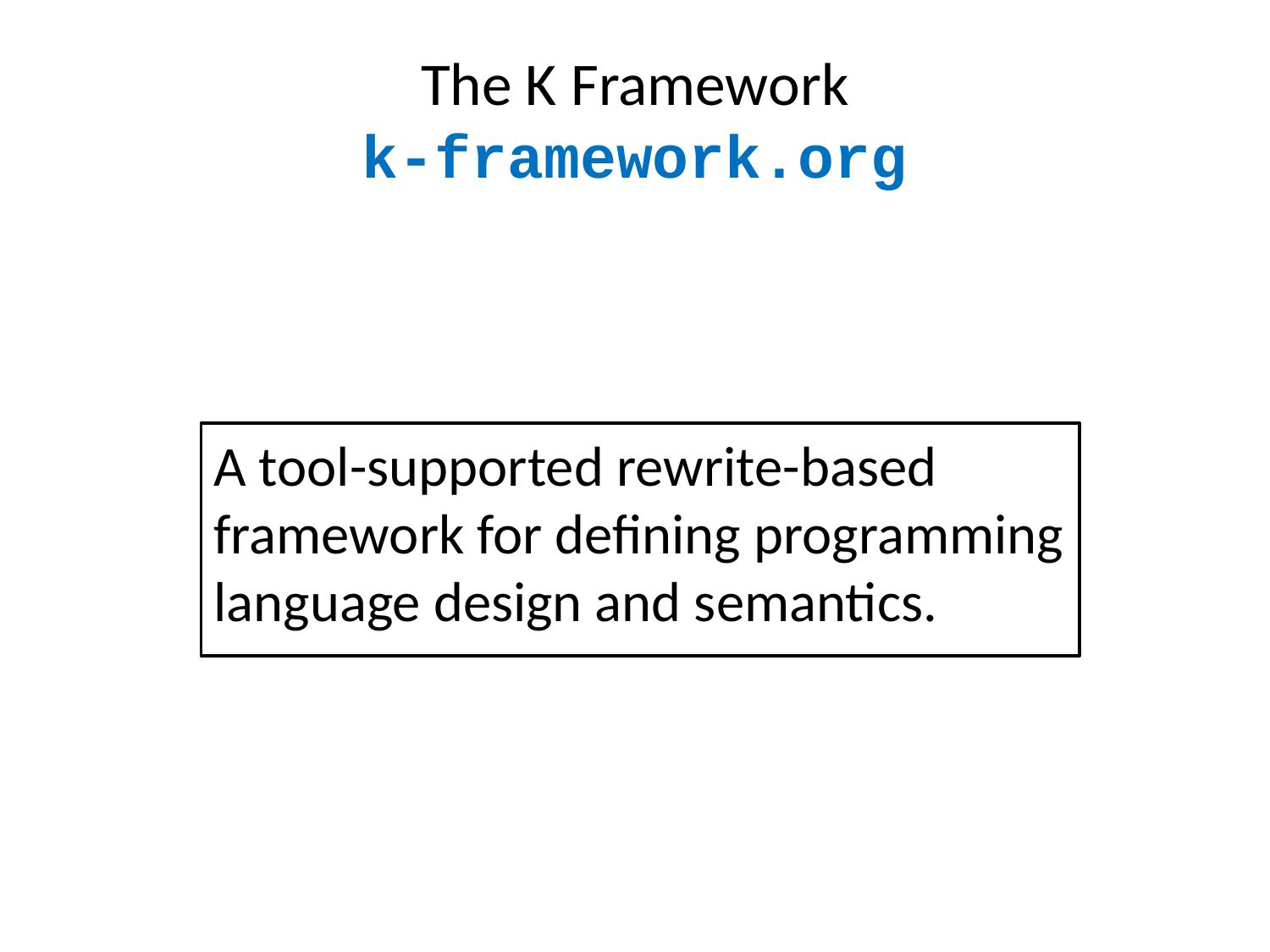

# The K Framework k-framework.org
A tool-supported rewrite-based framework for defining programming language design and semantics.